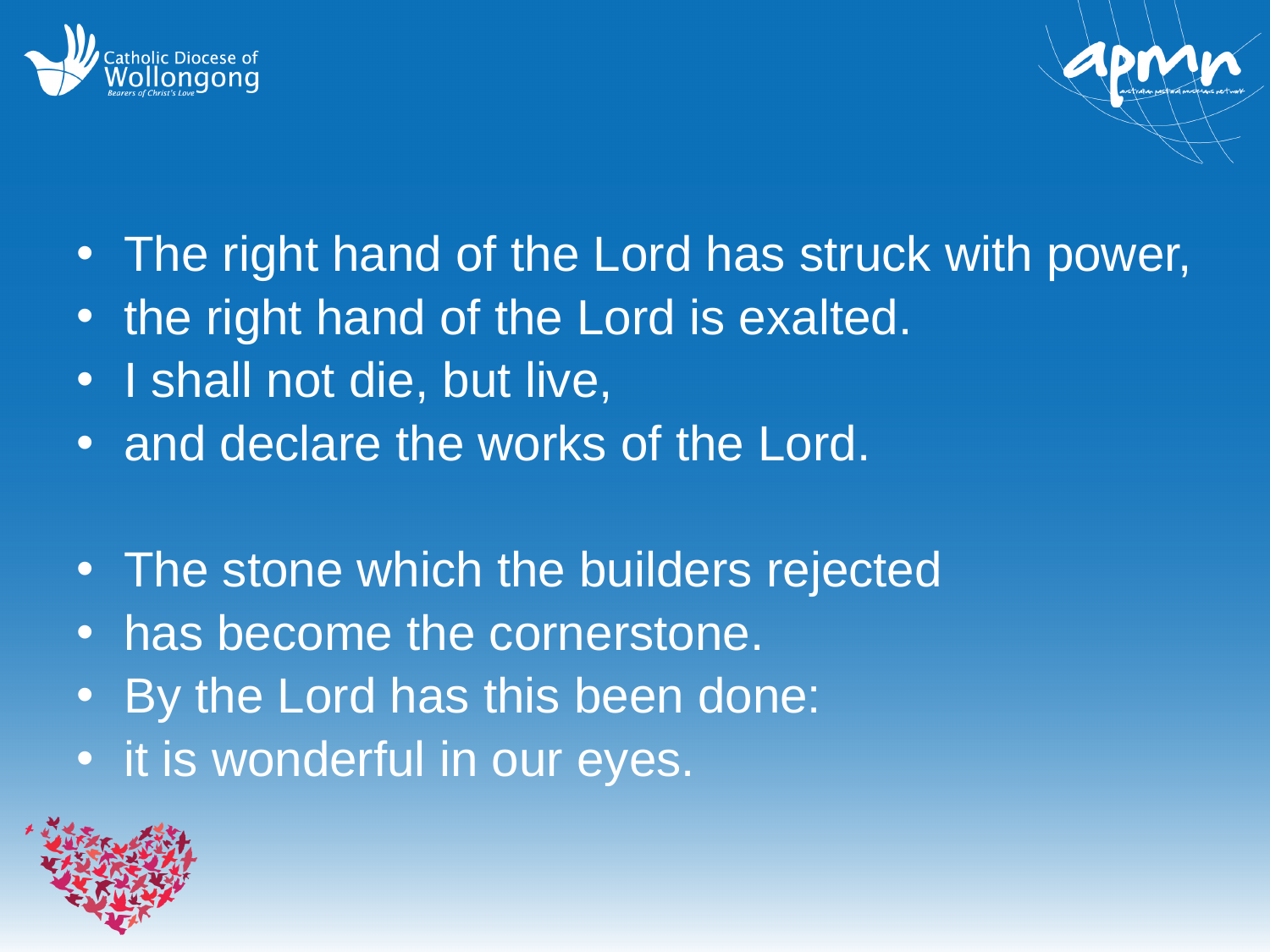

#
The right hand of the Lord has struck with power,
the right hand of the Lord is exalted.
I shall not die, but live,
and declare the works of the Lord.

The stone which the builders rejected
has become the cornerstone.
By the Lord has this been done:
it is wonderful in our eyes.